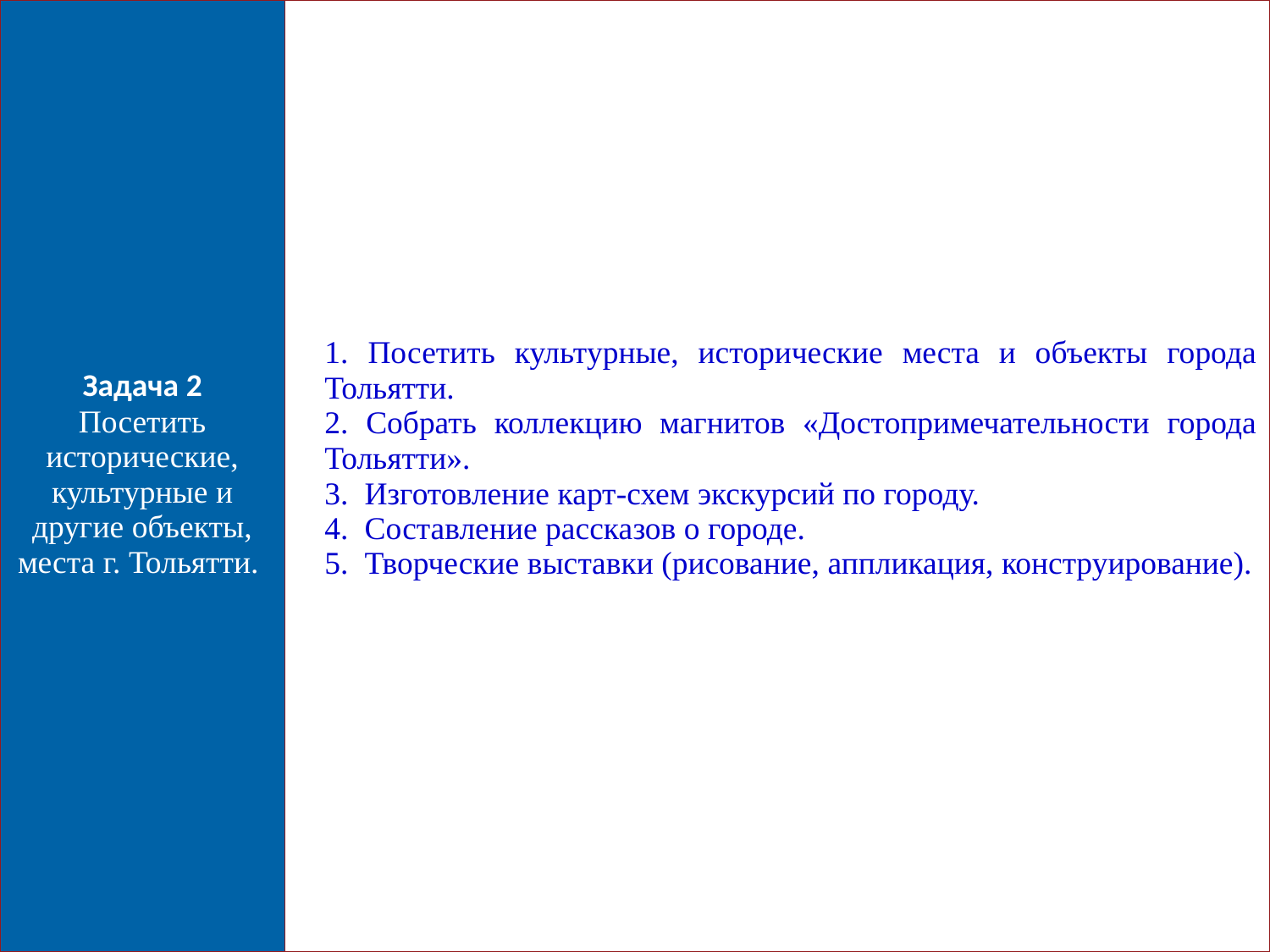

| Задача 2 Посетить исторические, культурные и другие объекты, места г. Тольятти. | 1. Посетить культурные, исторические места и объекты города Тольятти. 2. Собрать коллекцию магнитов «Достопримечательности города Тольятти». 3. Изготовление карт-схем экскурсий по городу. 4. Составление рассказов о городе. 5. Творческие выставки (рисование, аппликация, конструирование). |
| --- | --- |
6